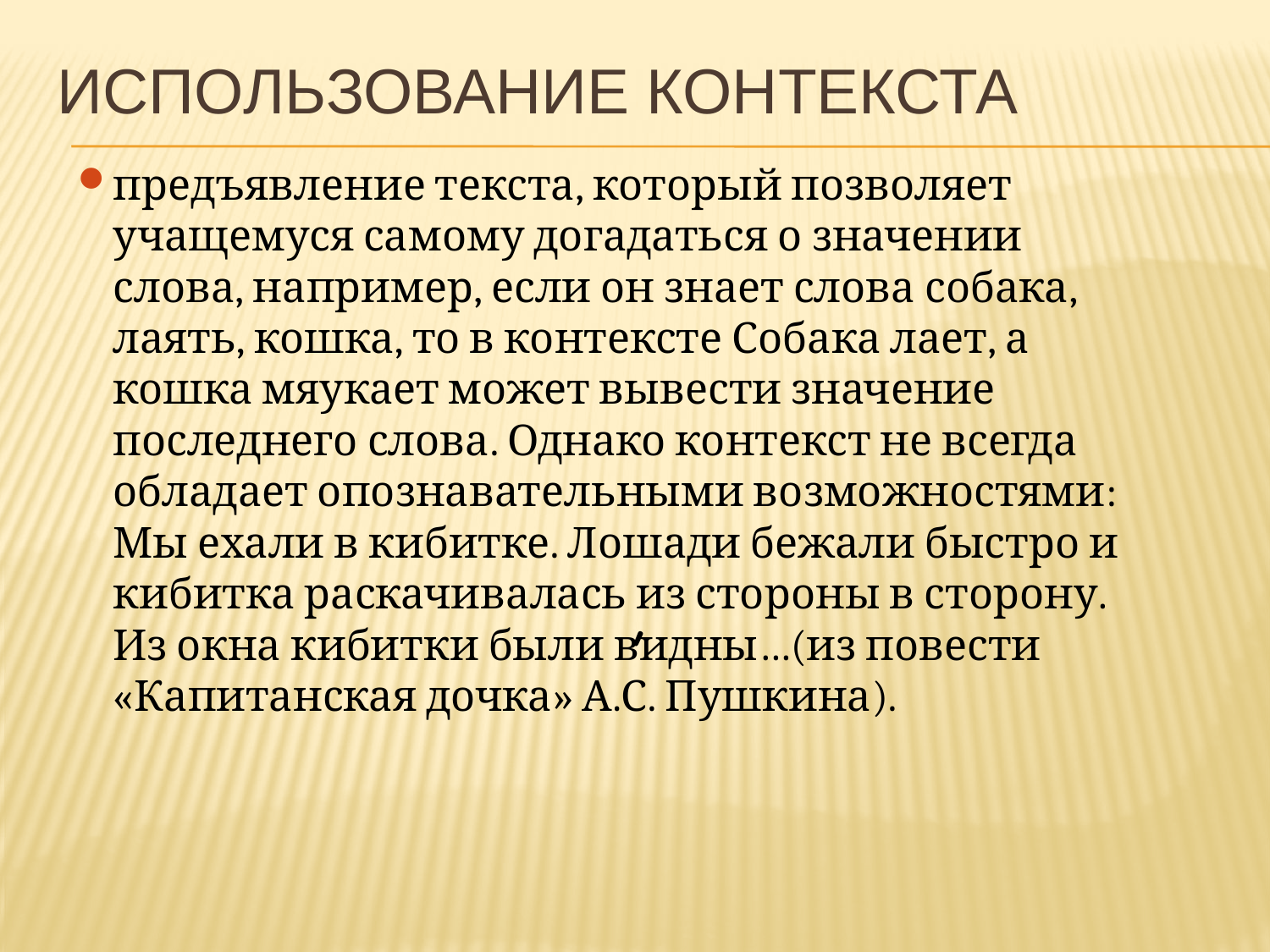

# Использование контекста
предъявление текста, который позволяет учащемуся самому догадаться о значении слова, например, если он знает слова собака, лаять, кошка, то в контексте Собака лает, а кошка мяукает может вывести значение последнего слова. Однако контекст не всегда обладает опознавательными возможностями: Мы ехали в кибитке. Лошади бежали быстро и кибитка раскачивалась из стороны в сторону. Из окна кибитки были видны…(из повести «Капитанская дочка» А.С. Пушкина).

,